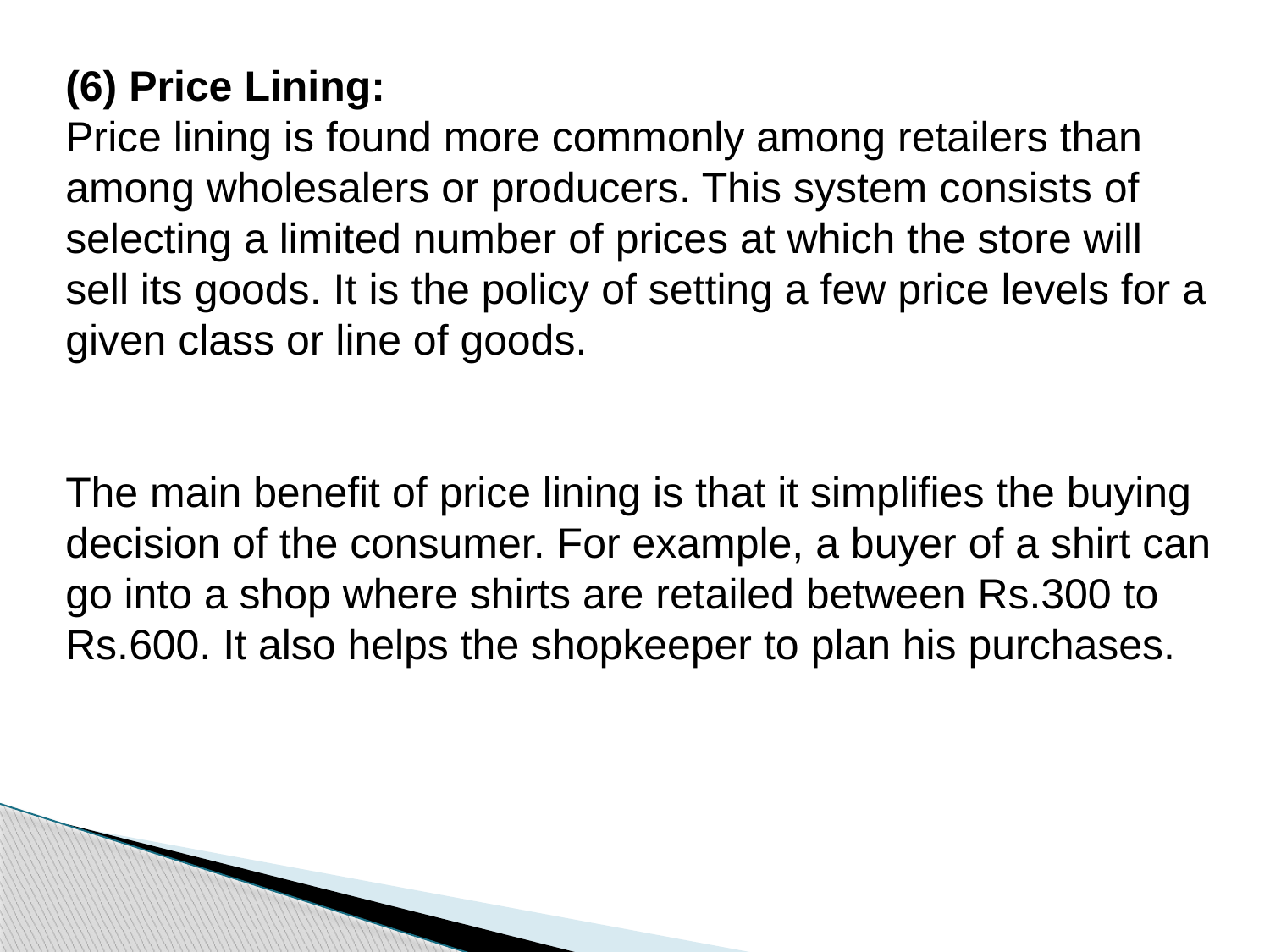

(6) Price Lining:
Price lining is found more commonly among retailers than among wholesalers or producers. This system consists of selecting a limited number of prices at which the store will sell its goods. It is the policy of setting a few price levels for a given class or line of goods.

The main benefit of price lining is that it simplifies the buying decision of the consumer. For example, a buyer of a shirt can go into a shop where shirts are retailed between Rs.300 to Rs.600. It also helps the shopkeeper to plan his purchases.